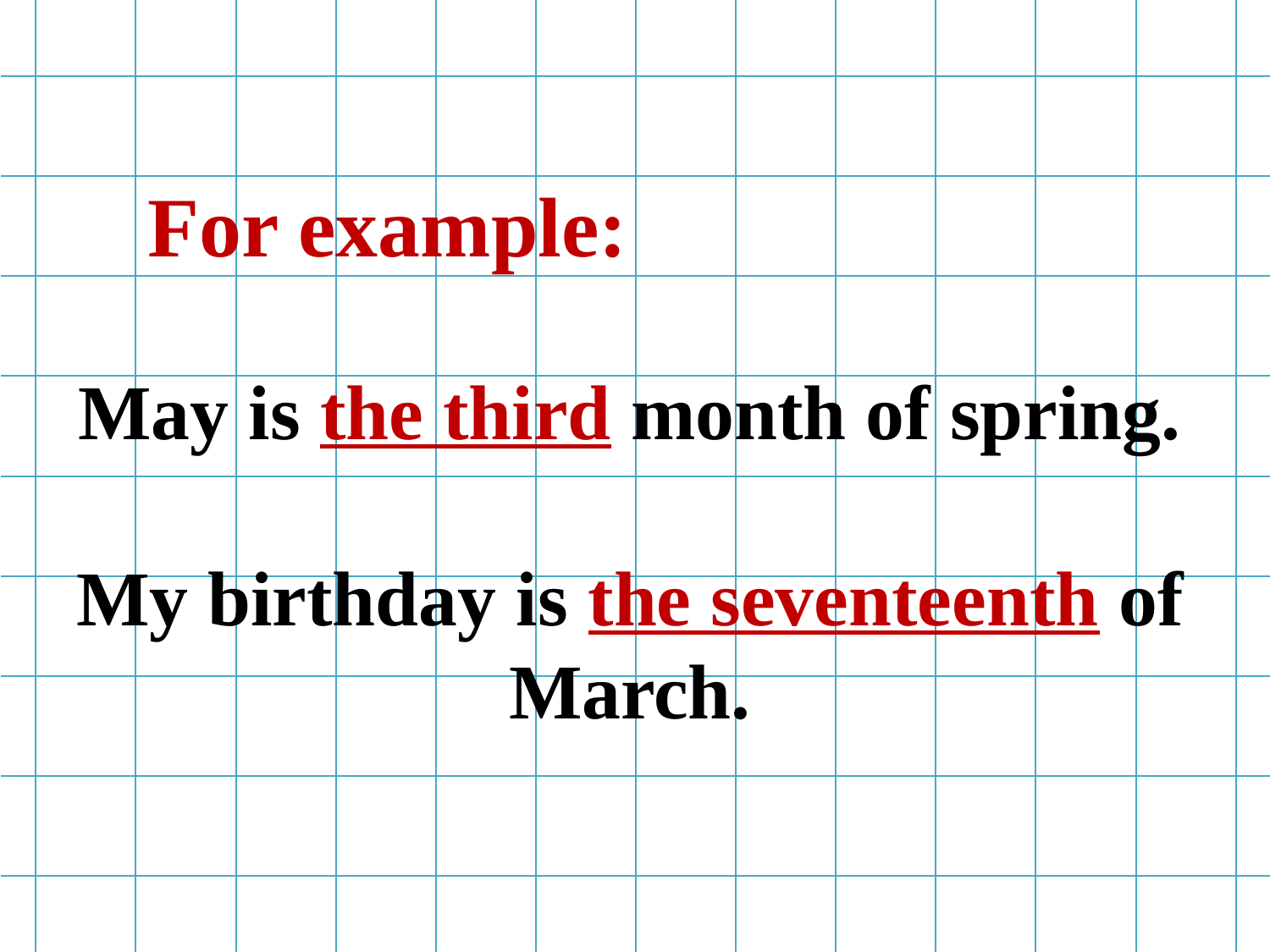

For example:
May is the third month of spring.

My birthday is the seventeenth of March.